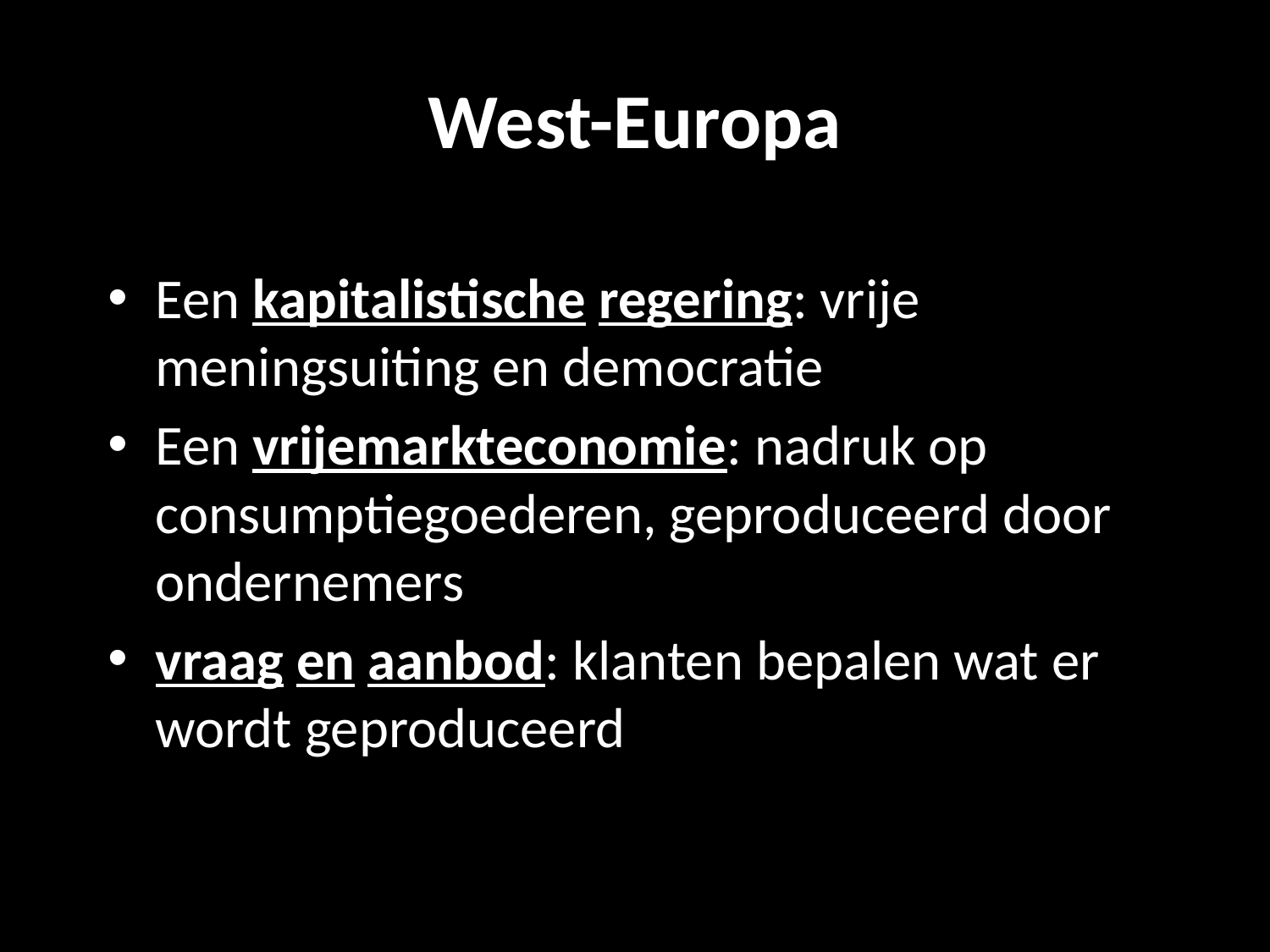

# West-Europa
Een kapitalistische regering: vrije meningsuiting en democratie
Een vrijemarkteconomie: nadruk op consumptiegoederen, geproduceerd door ondernemers
vraag en aanbod: klanten bepalen wat er wordt geproduceerd